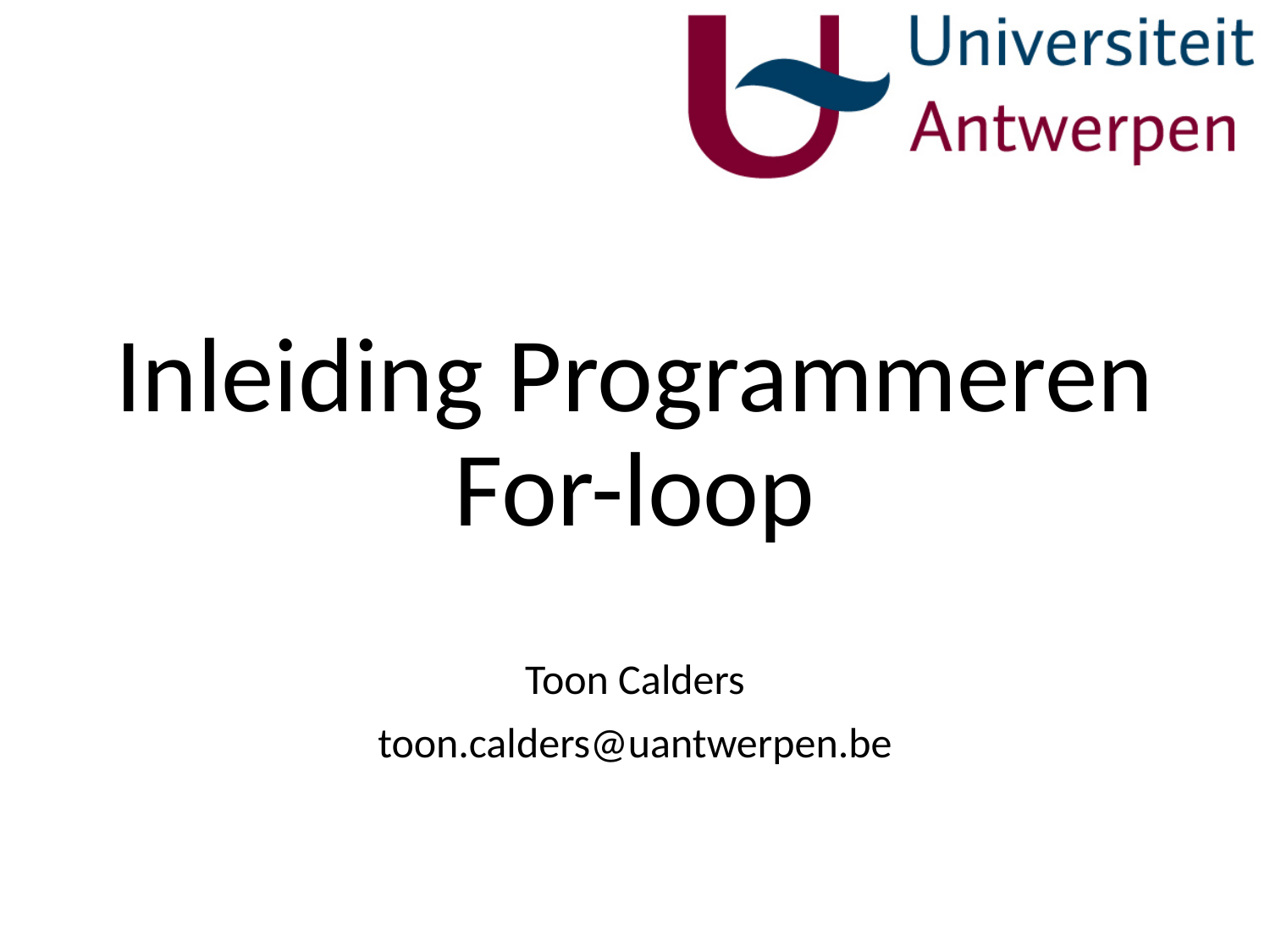

# Inleiding Programmeren For-loop
Toon Calders
toon.calders@uantwerpen.be